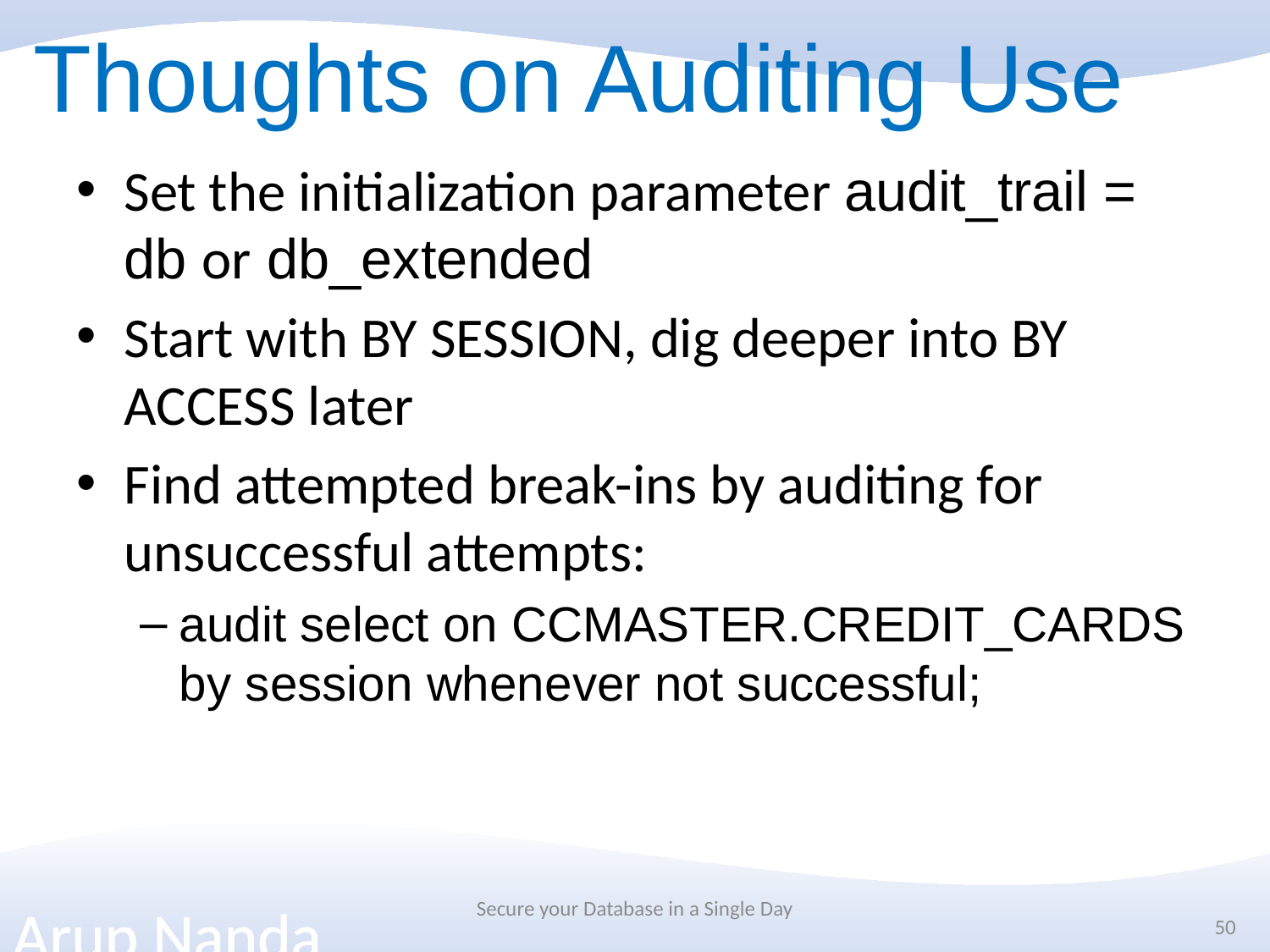

# Thoughts on Auditing Use
Set the initialization parameter audit_trail = db or db_extended
Start with BY SESSION, dig deeper into BY ACCESS later
Find attempted break-ins by auditing for unsuccessful attempts:
audit select on CCMASTER.CREDIT_CARDS by session whenever not successful;
Secure your Database in a Single Day
50